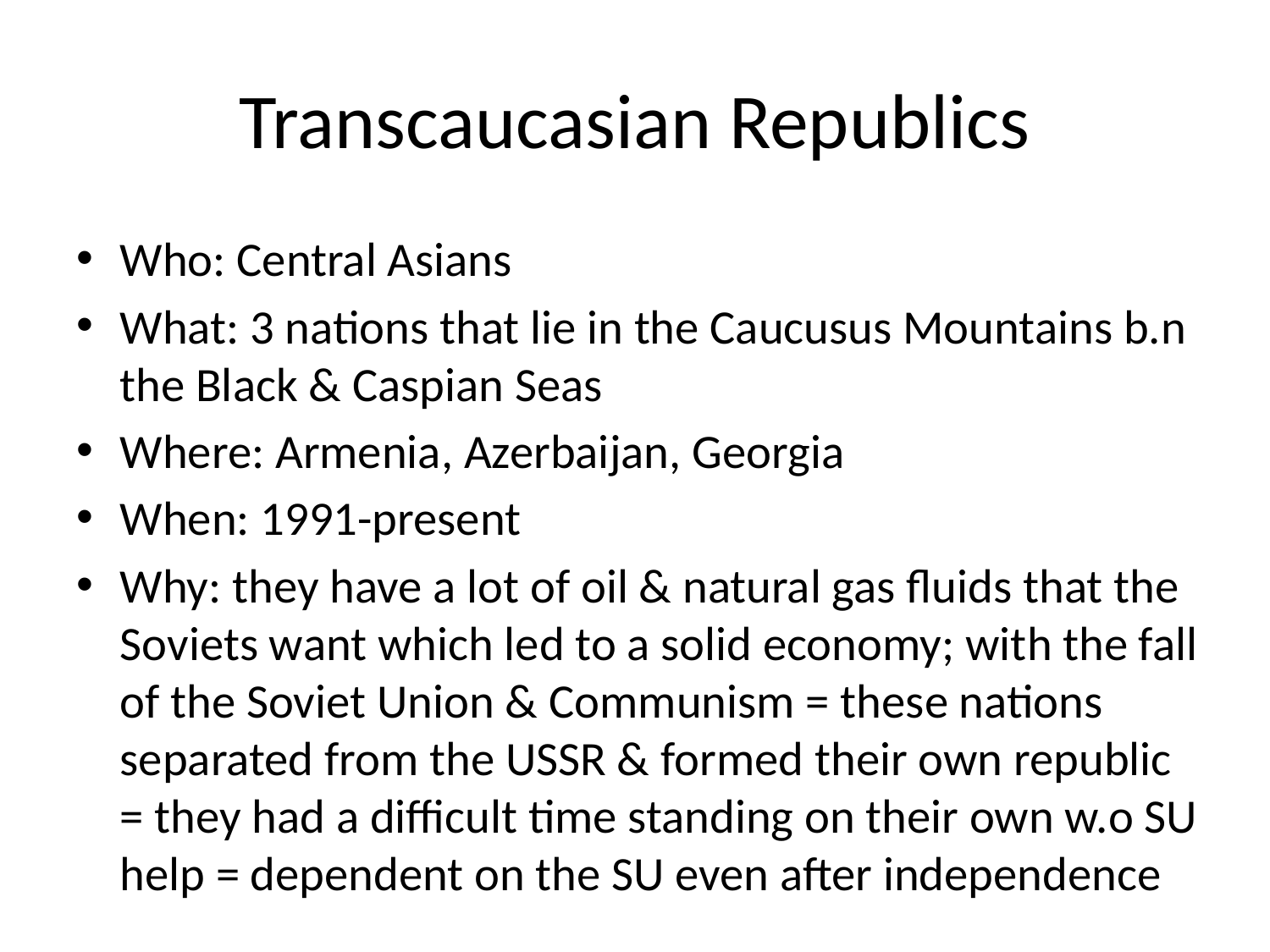

# Transcaucasian Republics
Who: Central Asians
What: 3 nations that lie in the Caucusus Mountains b.n the Black & Caspian Seas
Where: Armenia, Azerbaijan, Georgia
When: 1991-present
Why: they have a lot of oil & natural gas fluids that the Soviets want which led to a solid economy; with the fall of the Soviet Union & Communism = these nations separated from the USSR & formed their own republic = they had a difficult time standing on their own w.o SU help = dependent on the SU even after independence